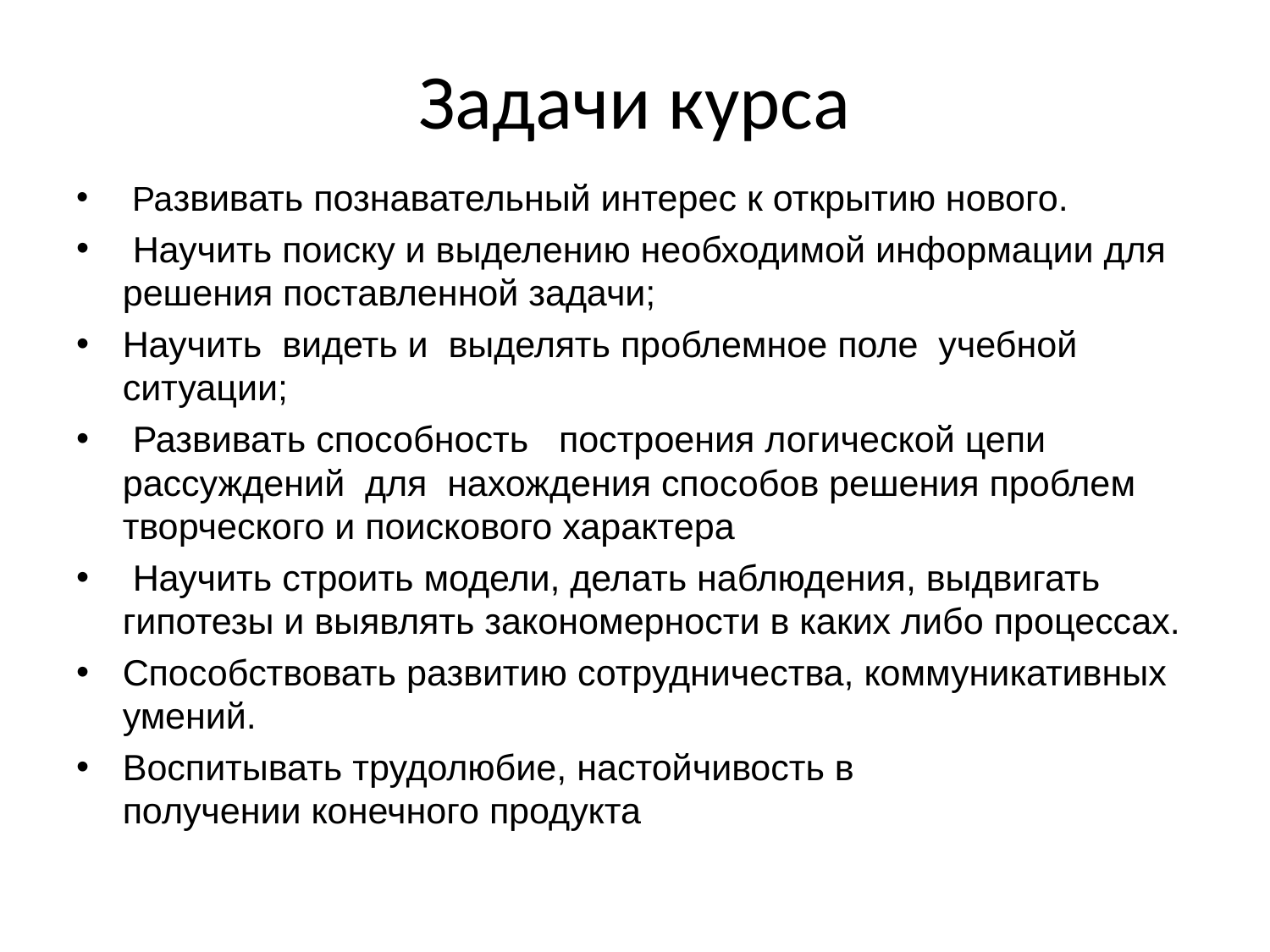

# Задачи курса
 Развивать познавательный интерес к открытию нового.
 Научить поиску и выделению необходимой информации для решения поставленной задачи;
Научить  видеть и  выделять проблемное поле  учебной ситуации;
 Развивать способность   построения логической цепи рассуждений  для  нахождения способов решения проблем творческого и поискового характера
 Научить строить модели, делать наблюдения, выдвигать гипотезы и выявлять закономерности в каких либо процессах.
Способствовать развитию сотрудничества, коммуникативных умений.
Воспитывать трудолюбие, настойчивость в получении конечного продукта